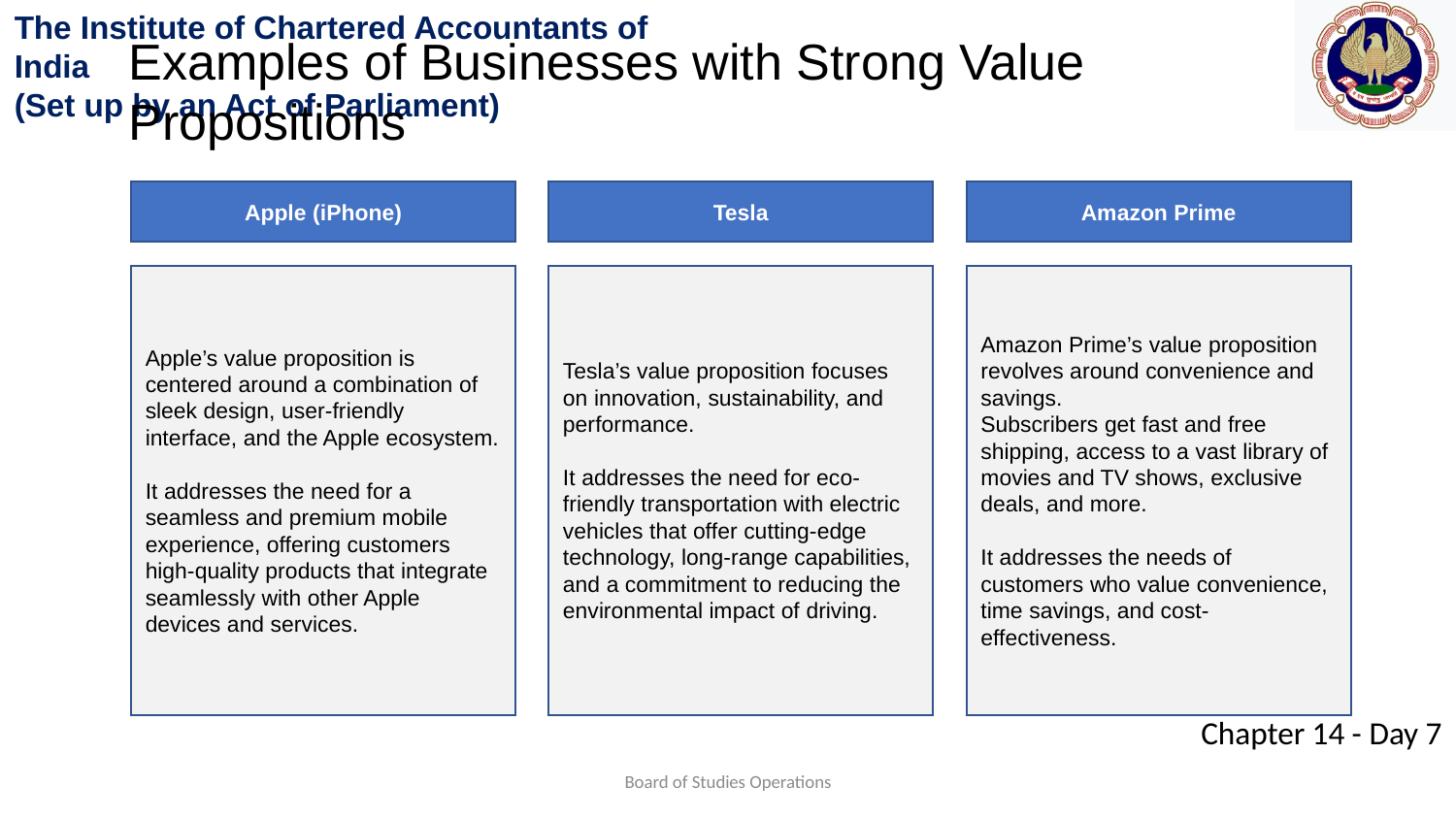

Examples of Businesses with Strong Value Propositions
Apple (iPhone)
Tesla
Amazon Prime
Apple’s value proposition is centered around a combination of sleek design, user-friendly interface, and the Apple ecosystem.

It addresses the need for a seamless and premium mobile experience, offering customers high-quality products that integrate seamlessly with other Apple devices and services.
Tesla’s value proposition focuses on innovation, sustainability, and performance.

It addresses the need for eco-friendly transportation with electric vehicles that offer cutting-edge technology, long-range capabilities, and a commitment to reducing the
environmental impact of driving.
Amazon Prime’s value proposition revolves around convenience and savings.
Subscribers get fast and free shipping, access to a vast library of movies and TV shows, exclusive deals, and more.

It addresses the needs of customers who value convenience, time savings, and cost-effectiveness.
Board of Studies Operations